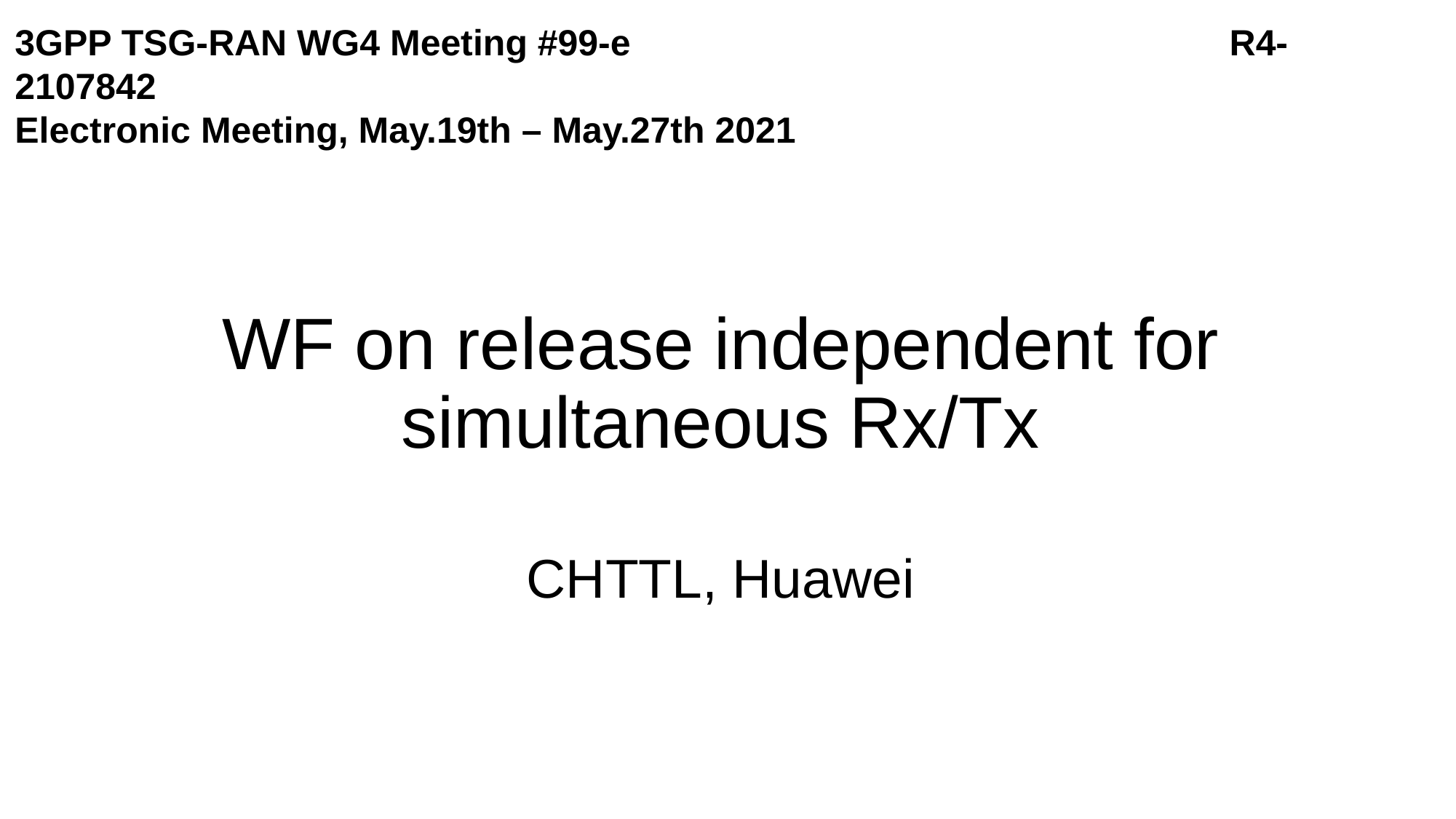

3GPP TSG-RAN WG4 Meeting #99-e                                                           R4-2107842
Electronic Meeting, May.19th – May.27th 2021
# WF on release independent for simultaneous Rx/Tx CHTTL, Huawei